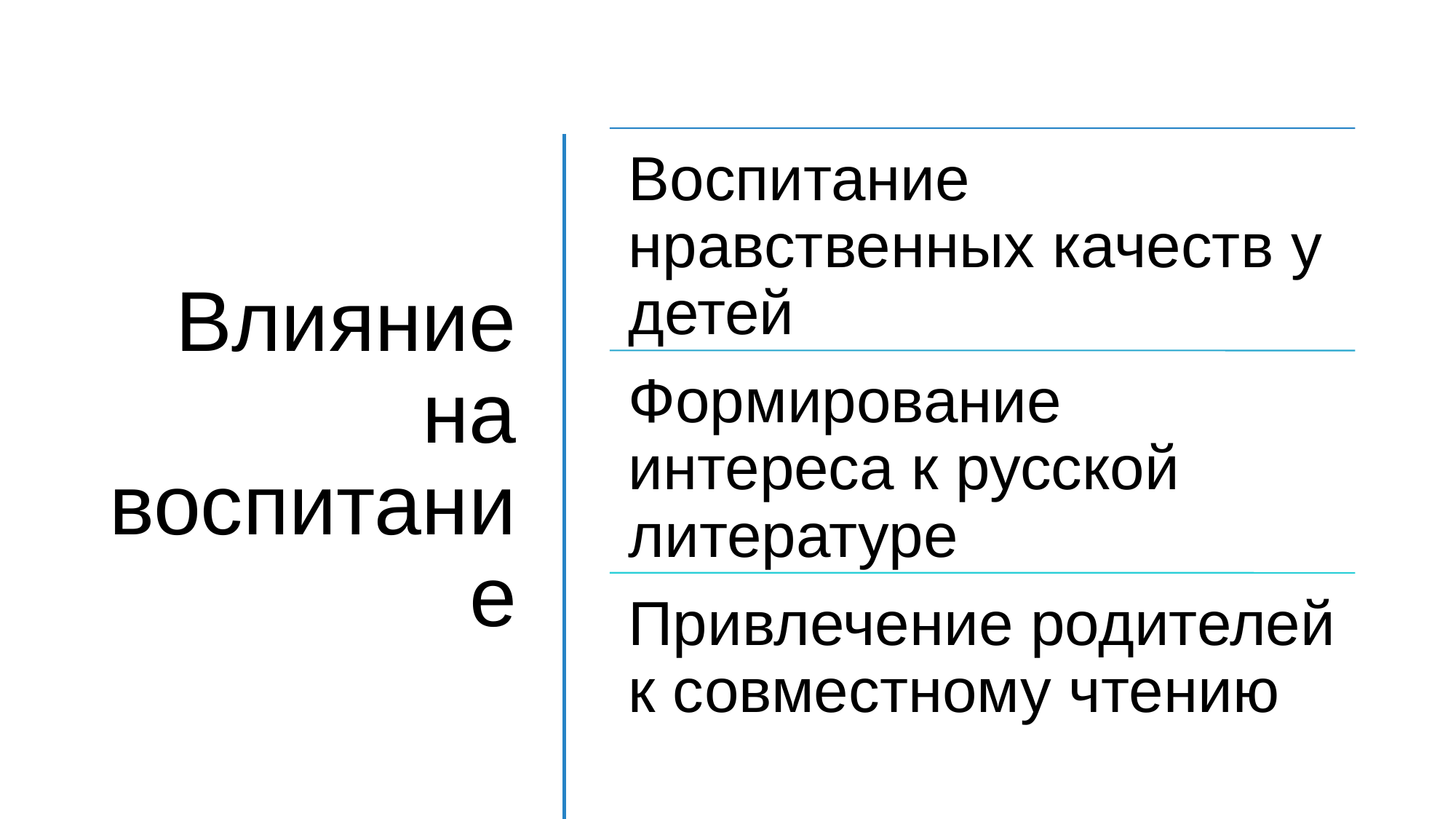

# Влияние на воспитание
Воспитание нравственных качеств у детей
Формирование интереса к русской литературе
Привлечение родителей к совместному чтению